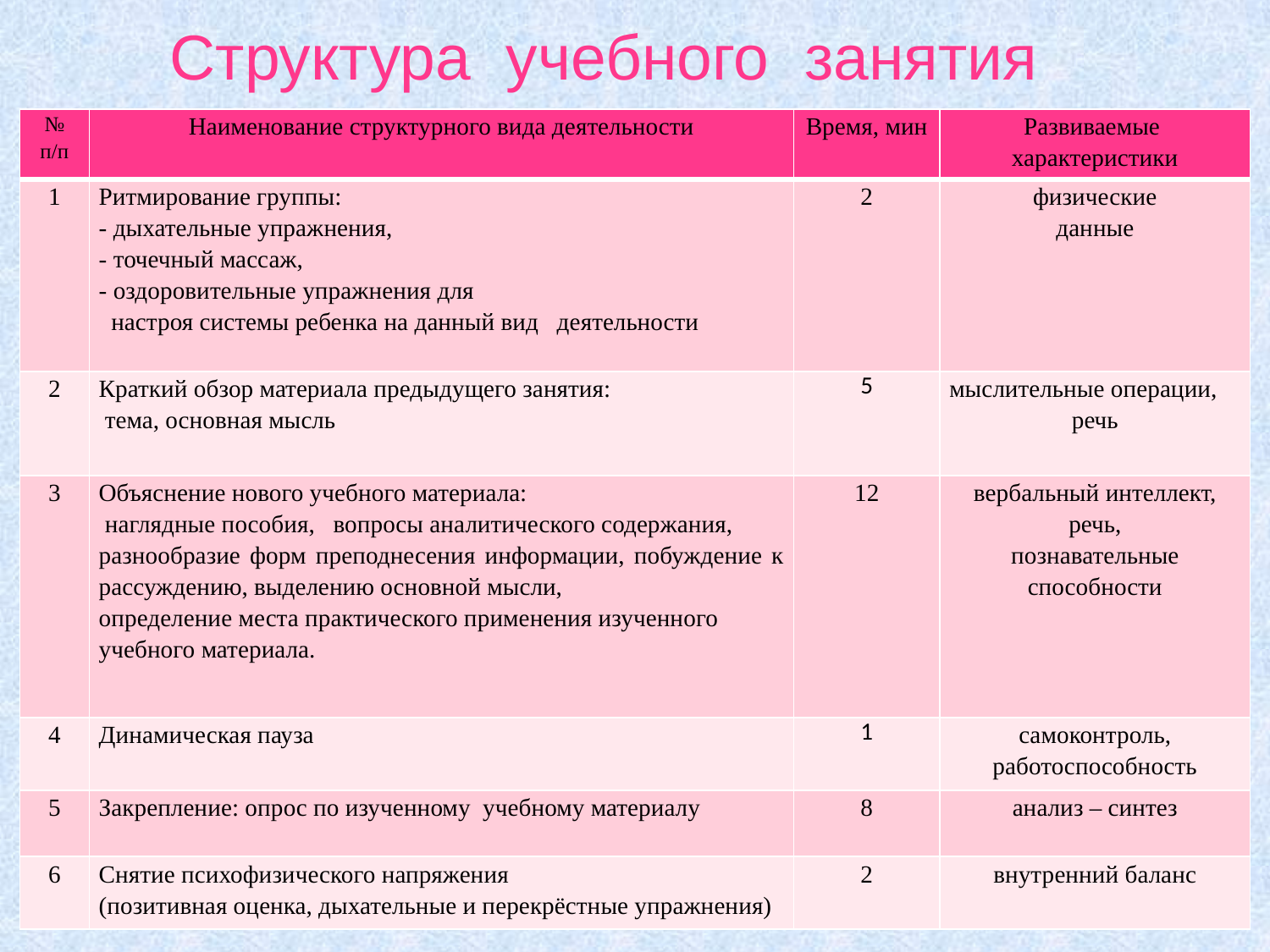

# Структура  учебного  занятия
| № п/п | Наименование структурного вида деятельности | Время, мин | Развиваемые характеристики |
| --- | --- | --- | --- |
| 1 | Ритмирование группы: - дыхательные упражнения, - точечный массаж, - оздоровительные упражнения для настроя системы ребенка на данный вид деятельности | 2 | физические данные |
| 2 | Краткий обзор материала предыдущего занятия: тема, основная мысль | 5 | мыслительные операции, речь |
| 3 | Объяснение нового учебного материала: наглядные пособия, вопросы аналитического содержания, разнообразие форм преподнесения информации, побуждение к рассуждению, выделению основной мысли, определение места практического применения изученного учебного материала. | 12 | вербальный интеллект, речь, познавательные способности |
| 4 | Динамическая пауза | 1 | самоконтроль, работоспособность |
| 5 | Закрепление: опрос по изученному учебному материалу | 8 | анализ – синтез |
| 6 | Снятие психофизического напряжения (позитивная оценка, дыхательные и перекрёстные упражнения) | 2 | внутренний баланс |